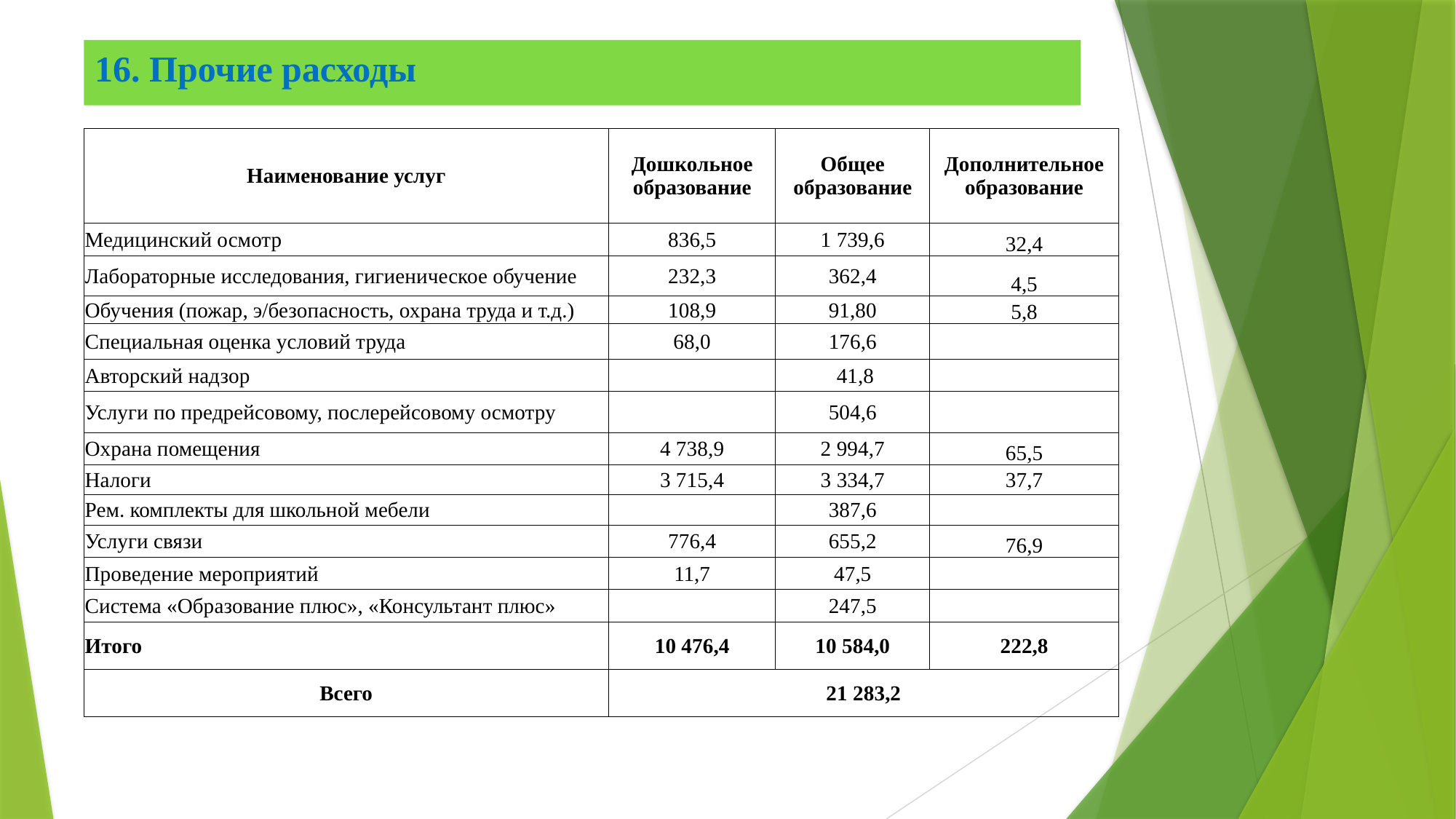

16. Прочие расходы
| Наименование услуг | Дошкольное образование | Общее образование | Дополнительное образование |
| --- | --- | --- | --- |
| Медицинский осмотр | 836,5 | 1 739,6 | 32,4 |
| Лабораторные исследования, гигиеническое обучение | 232,3 | 362,4 | 4,5 |
| Обучения (пожар, э/безопасность, охрана труда и т.д.) | 108,9 | 91,80 | 5,8 |
| Специальная оценка условий труда | 68,0 | 176,6 |  |
| Авторский надзор |  | 41,8 |  |
| Услуги по предрейсовому, послерейсовому осмотру |  | 504,6 |  |
| Охрана помещения | 4 738,9 | 2 994,7 | 65,5 |
| Налоги | 3 715,4 | 3 334,7 | 37,7 |
| Рем. комплекты для школьной мебели |  | 387,6 |  |
| Услуги связи | 776,4 | 655,2 | 76,9 |
| Проведение мероприятий | 11,7 | 47,5 |  |
| Система «Образование плюс», «Консультант плюс» |  | 247,5 |  |
| Итого | 10 476,4 | 10 584,0 | 222,8 |
| Всего | 21 283,2 |  |  |